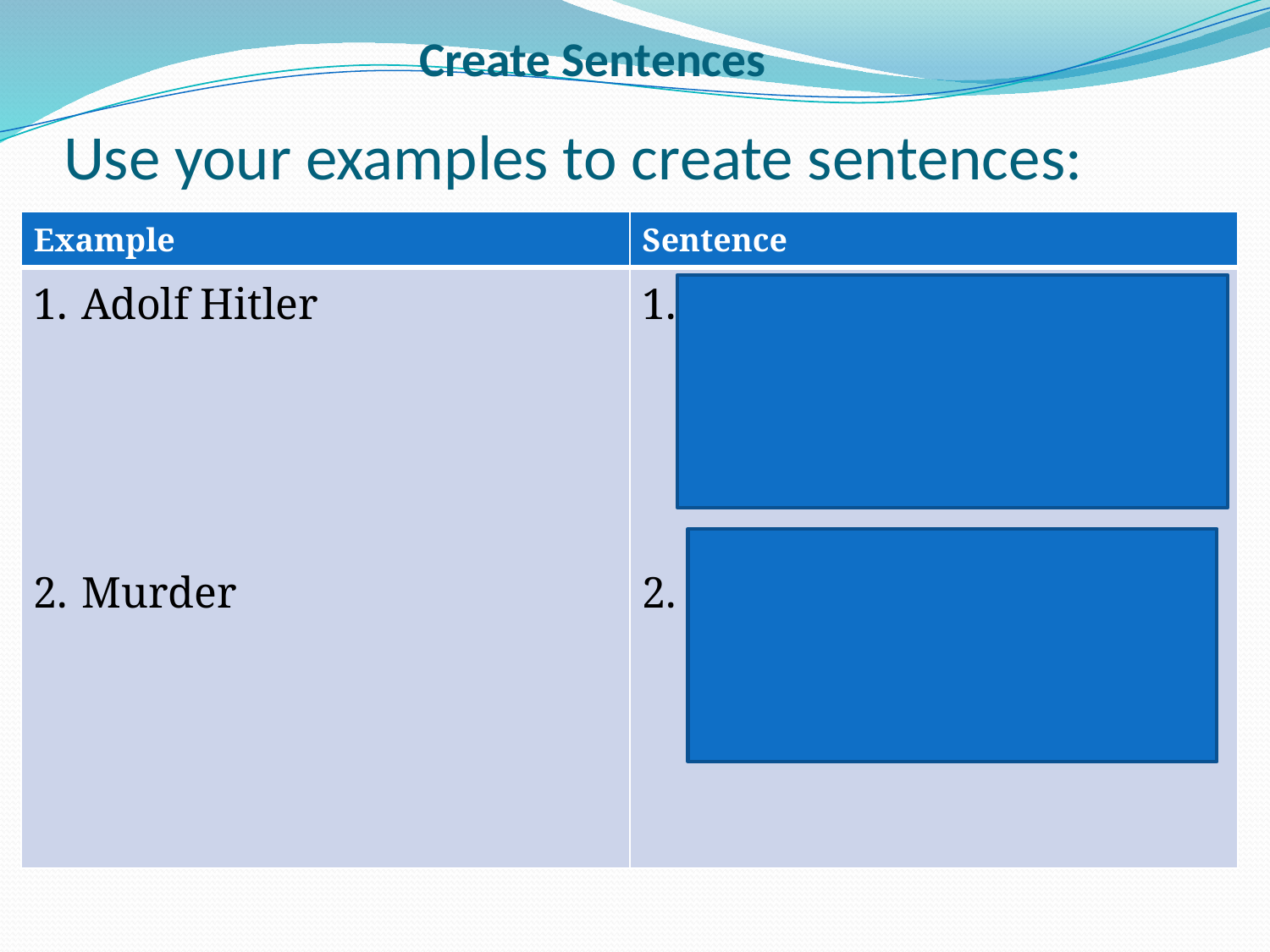

Create Sentences
# Use your examples to create sentences:
| Example | Sentence |
| --- | --- |
| Adolf Hitler Murder | Adolf Hitler is sinister because he was responsible for the death of 6 million innocent Jews. Murder is a sinister act because it is evil to take the life of someone else. |